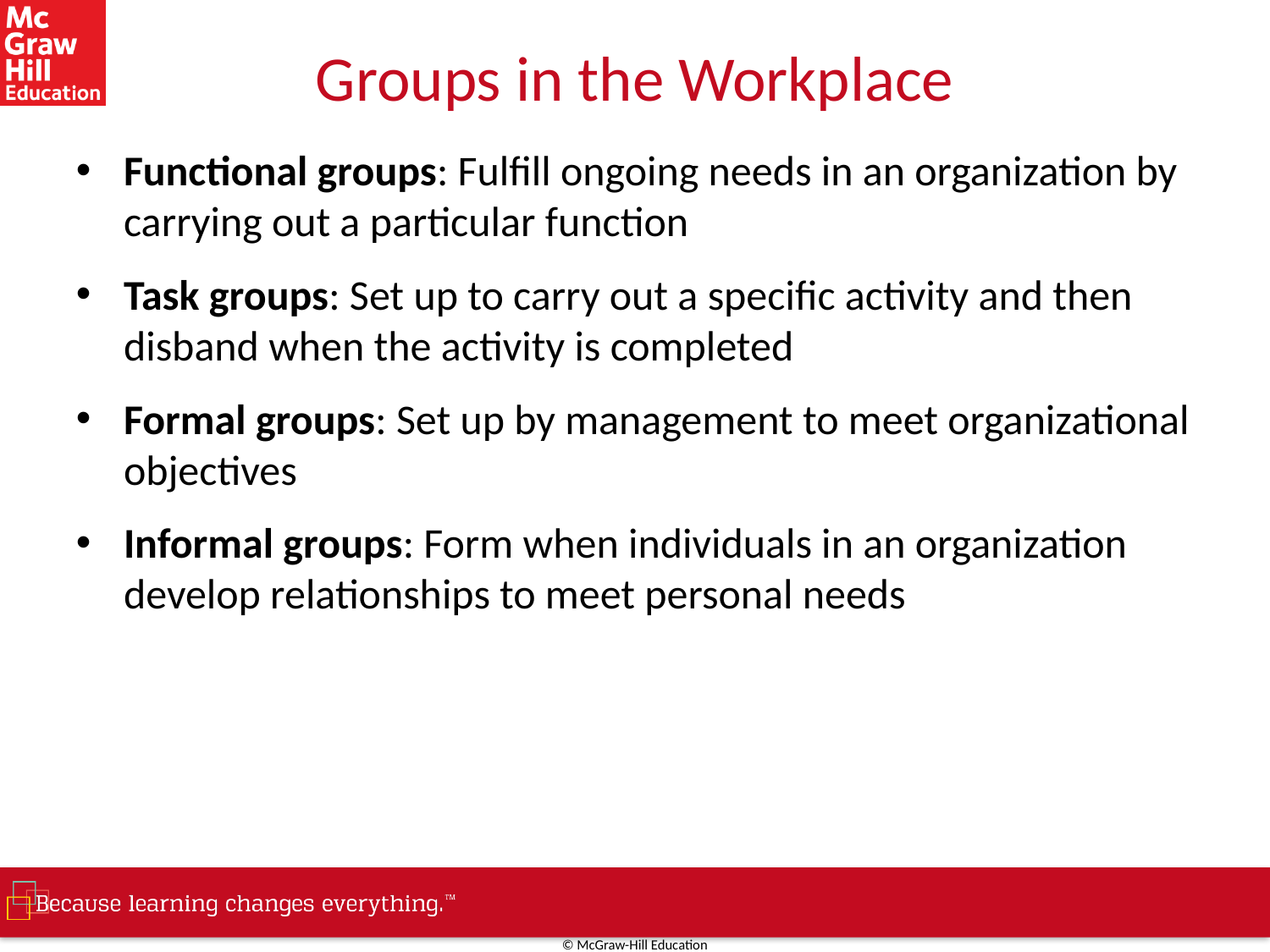

# Groups in the Workplace
Functional groups: Fulfill ongoing needs in an organization by carrying out a particular function
Task groups: Set up to carry out a specific activity and then disband when the activity is completed
Formal groups: Set up by management to meet organizational objectives
Informal groups: Form when individuals in an organization develop relationships to meet personal needs